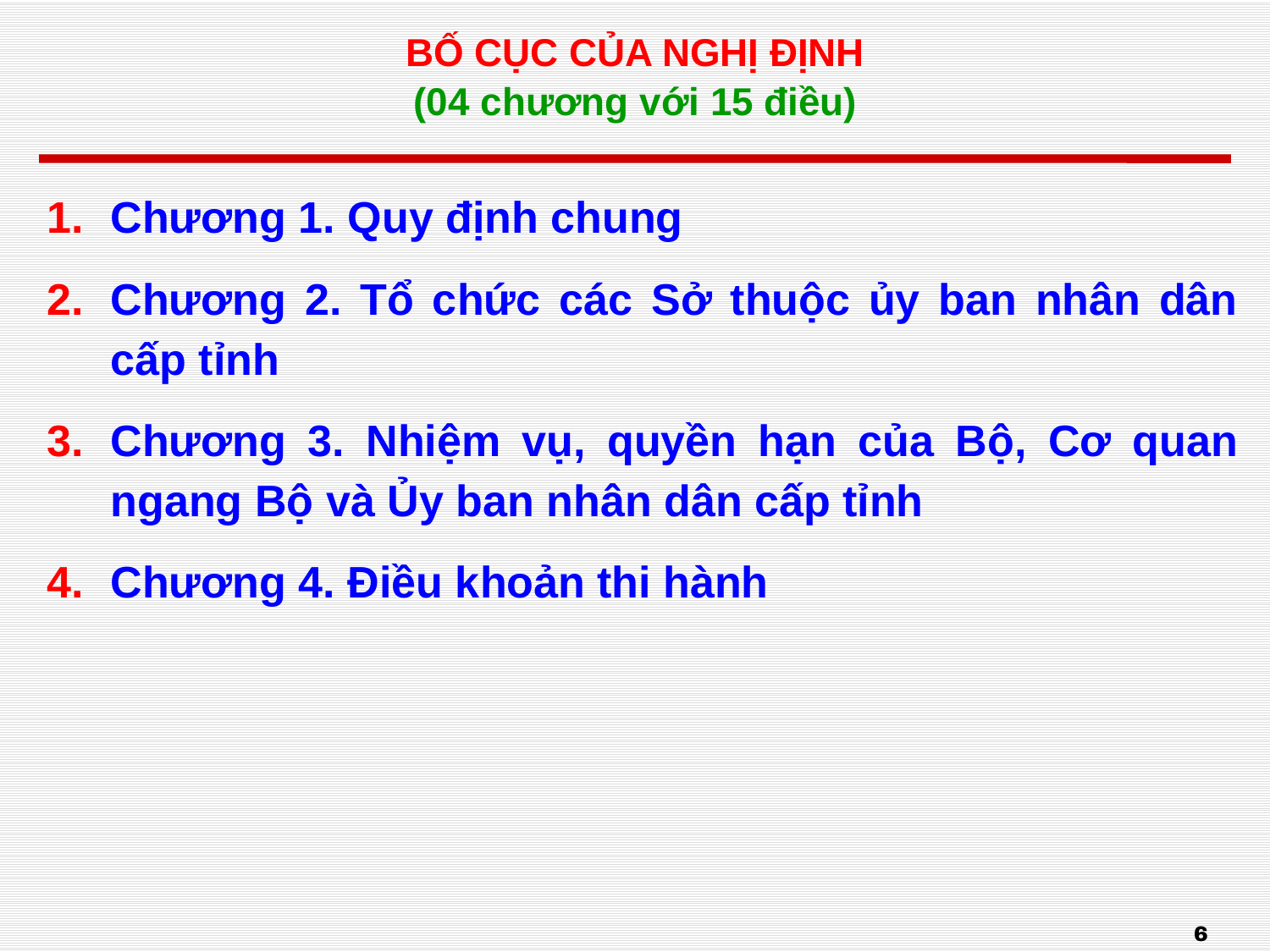

# BỐ CỤC CỦA NGHỊ ĐỊNH (04 chương với 15 điều)
Chương 1. Quy định chung
Chương 2. Tổ chức các Sở thuộc ủy ban nhân dân cấp tỉnh
Chương 3. Nhiệm vụ, quyền hạn của Bộ, Cơ quan ngang Bộ và Ủy ban nhân dân cấp tỉnh
Chương 4. Điều khoản thi hành